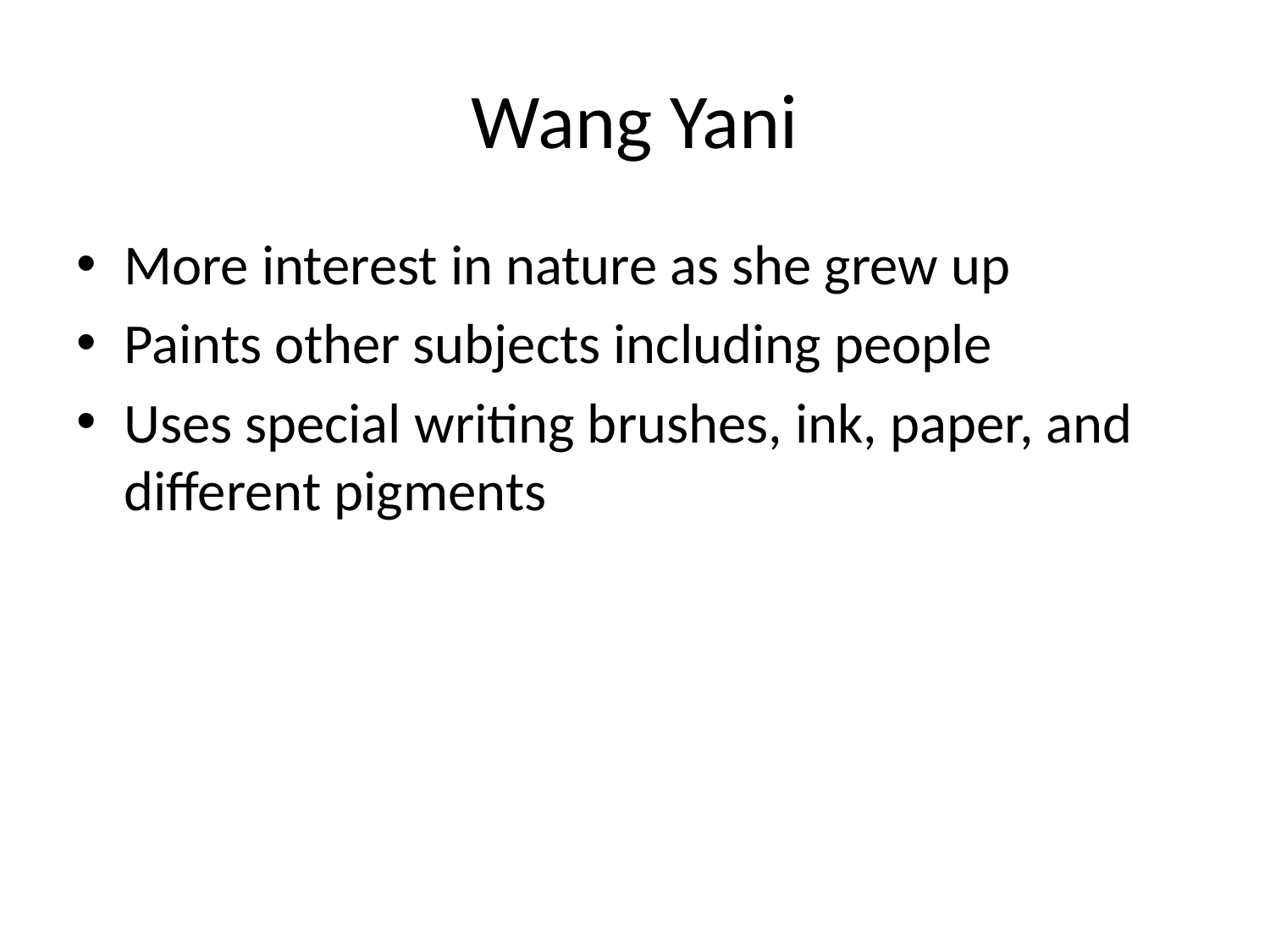

# Wang Yani
More interest in nature as she grew up
Paints other subjects including people
Uses special writing brushes, ink, paper, and different pigments